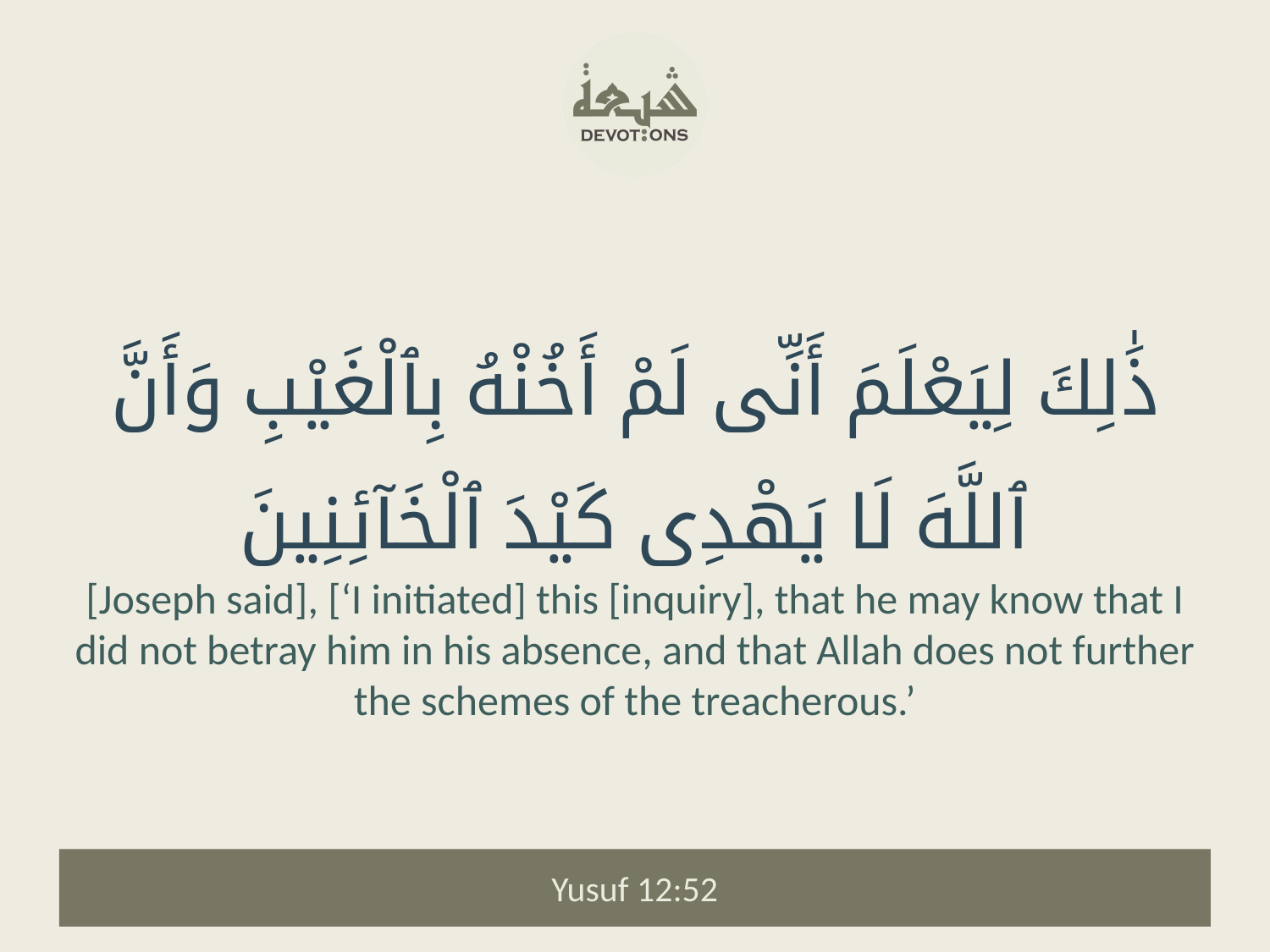

ذَٰلِكَ لِيَعْلَمَ أَنِّى لَمْ أَخُنْهُ بِٱلْغَيْبِ وَأَنَّ ٱللَّهَ لَا يَهْدِى كَيْدَ ٱلْخَآئِنِينَ
[Joseph said], [‘I initiated] this [inquiry], that he may know that I did not betray him in his absence, and that Allah does not further the schemes of the treacherous.’
Yusuf 12:52